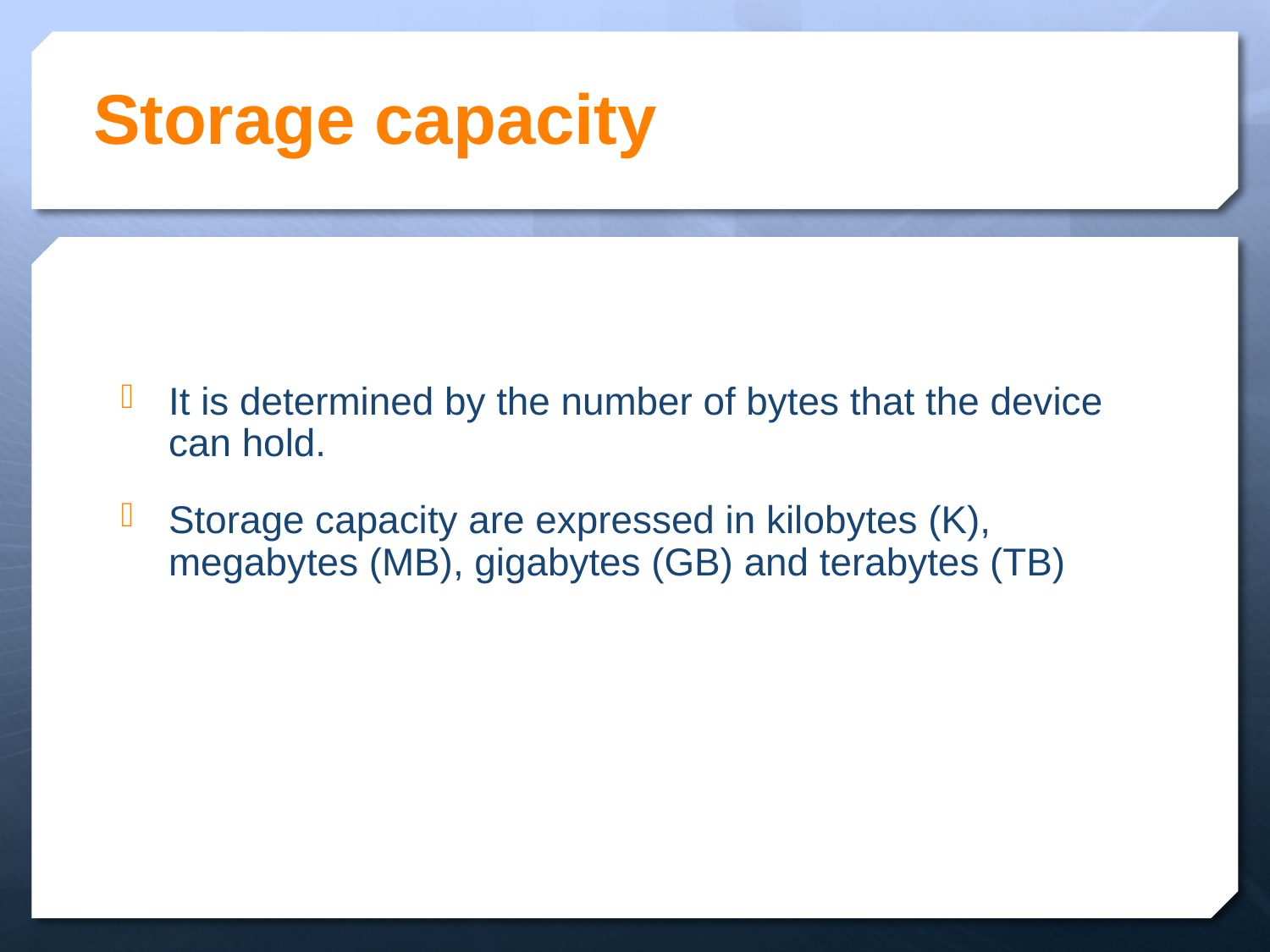

# Storage capacity
It is determined by the number of bytes that the device can hold.
Storage capacity are expressed in kilobytes (K), megabytes (MB), gigabytes (GB) and terabytes (TB)